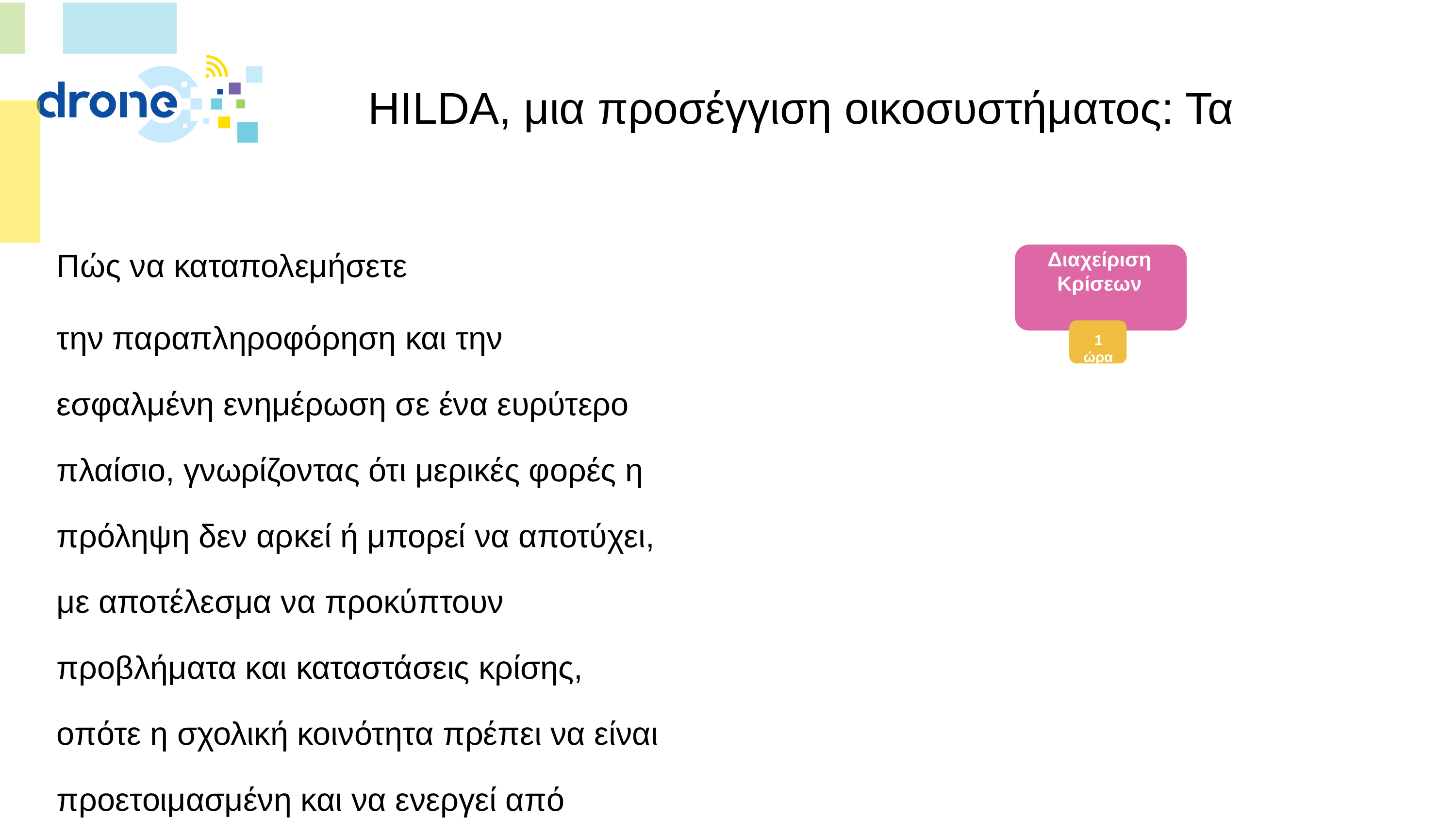

# HILDA, μια προσέγγιση οικοσυστήματος: Τα

Πώς να καταπολεμήσετε
την παραπληροφόρηση και την εσφαλμένη ενημέρωση σε ένα ευρύτερο πλαίσιο, γνωρίζοντας ότι μερικές φορές η πρόληψη δεν αρκεί ή μπορεί να αποτύχει, με αποτέλεσμα να προκύπτουν προβλήματα και καταστάσεις κρίσης, οπότε η σχολική κοινότητα πρέπει να είναι προετοιμασμένη και να ενεργεί από κοινού.
Διαχείριση Κρίσεων

1 ώρα